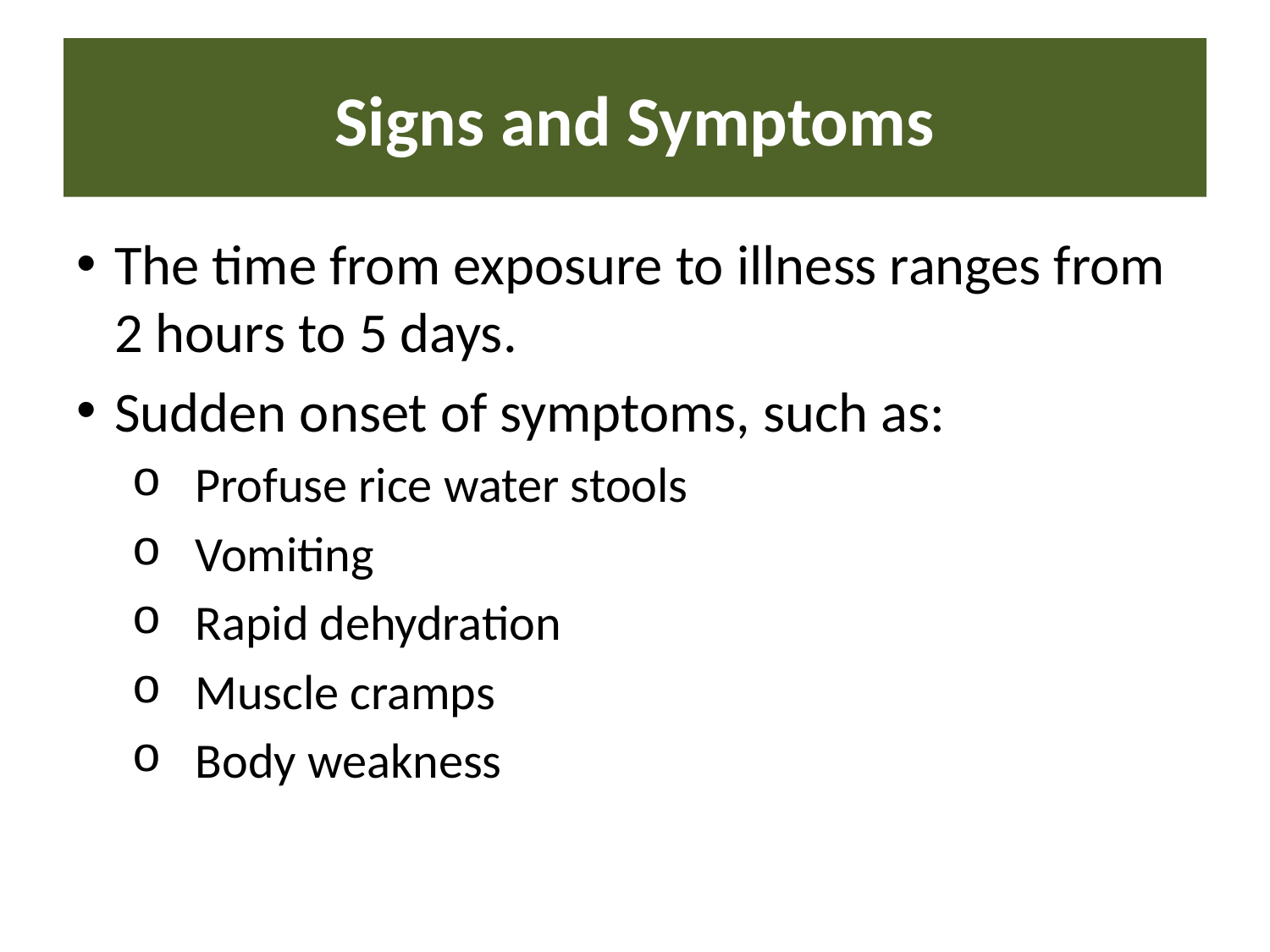

# Signs and Symptoms
The time from exposure to illness ranges from 2 hours to 5 days.
Sudden onset of symptoms, such as:
Profuse rice water stools
Vomiting
Rapid dehydration
Muscle cramps
Body weakness